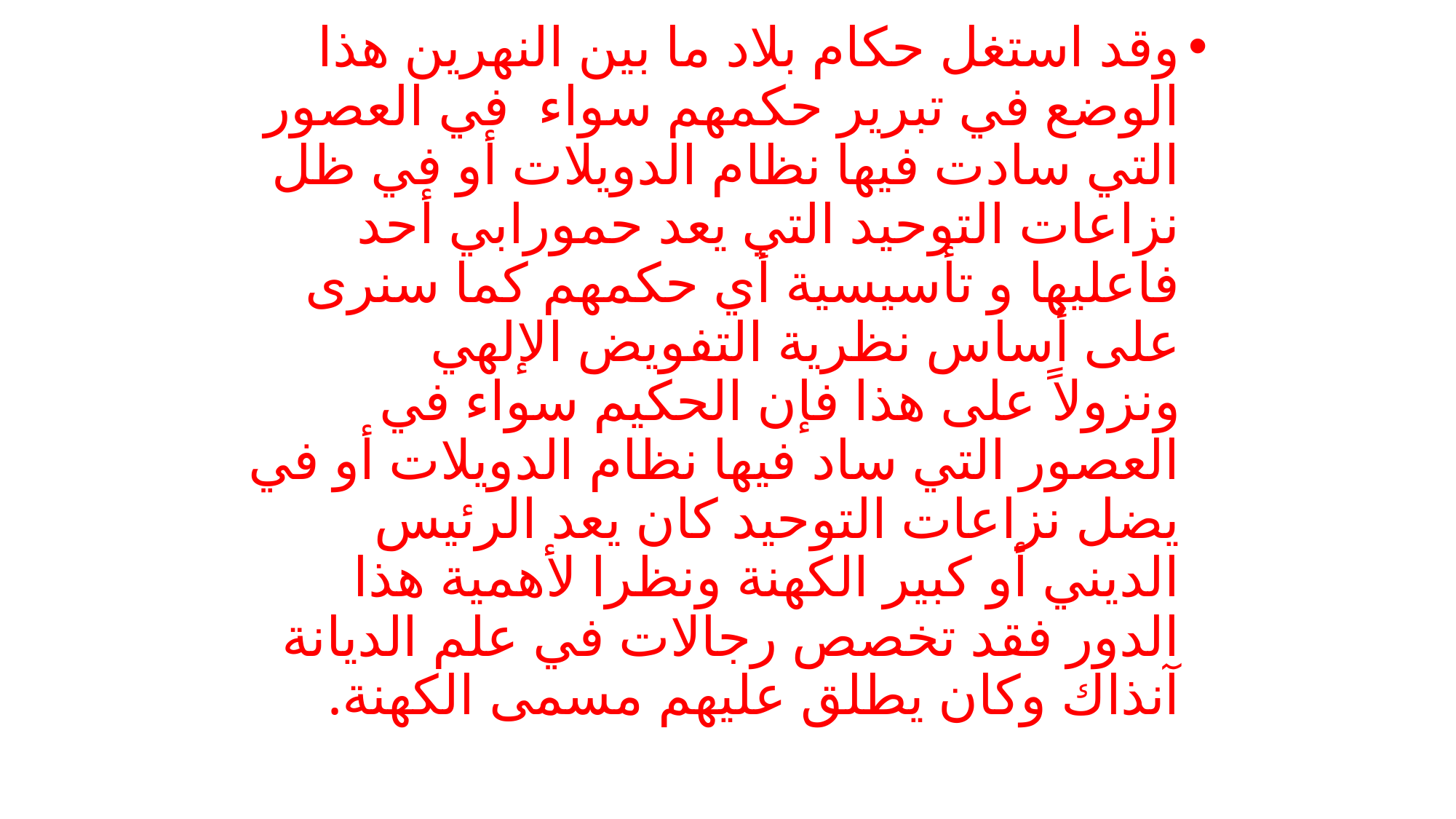

وقد استغل حكام بلاد ما بين النهرين هذا الوضع في تبرير حكمهم سواء  في العصور التي سادت فيها نظام الدويلات أو في ظل نزاعات التوحيد التي يعد حمورابي أحد فاعليها و تأسيسية أي حكمهم كما سنرى على أساس نظرية التفويض الإلهي
‏ونزولاً على هذا فإن الحكيم سواء في العصور التي ساد فيها نظام الدويلات أو في يضل نزاعات التوحيد كان يعد الرئيس الديني أو كبير الكهنة ونظرا لأهمية هذا الدور فقد تخصص رجالات في علم الديانة آنذاك وكان يطلق عليهم مسمى الكهنة.
#